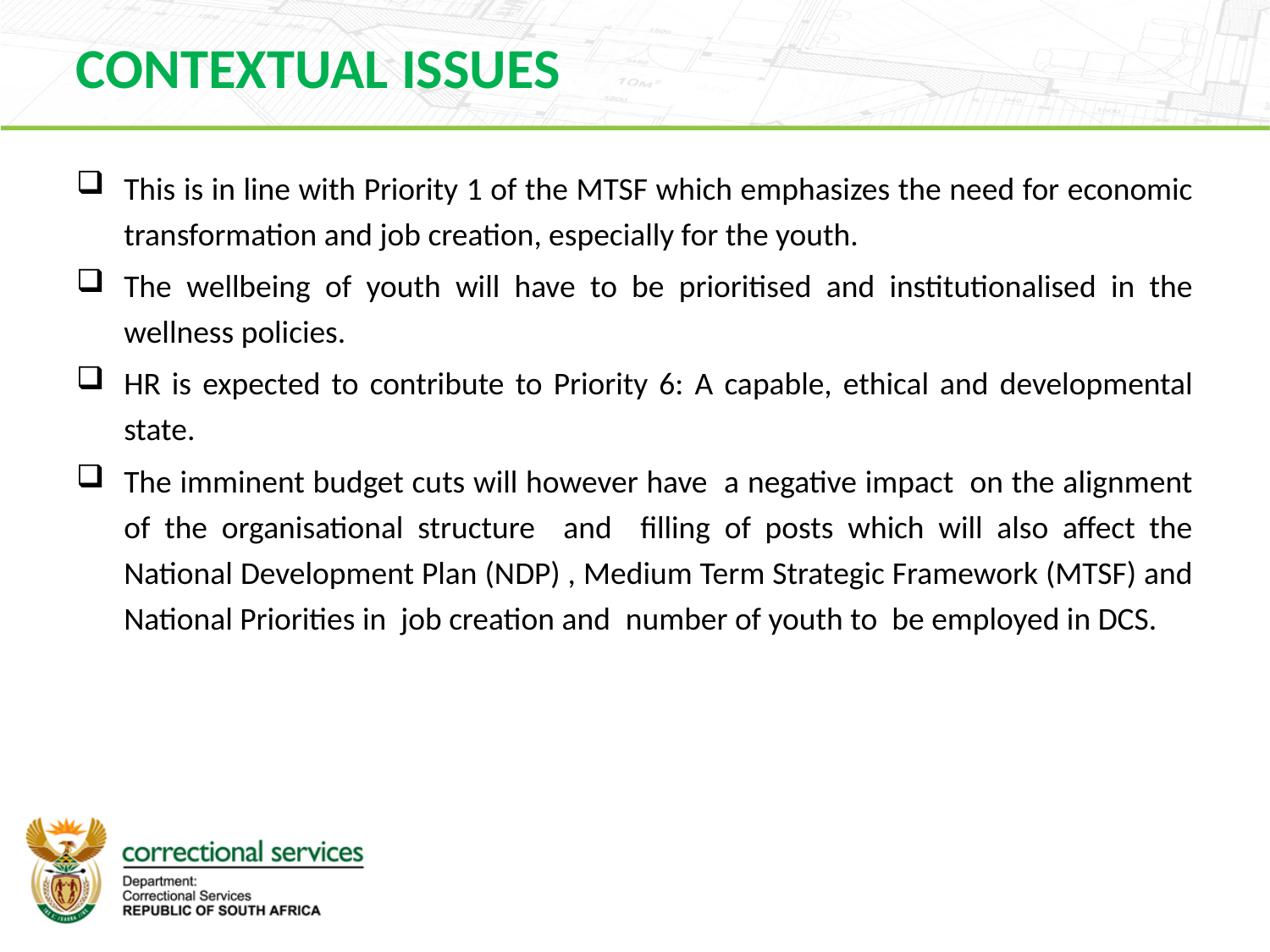

CONTEXTUAL ISSUES
This is in line with Priority 1 of the MTSF which emphasizes the need for economic transformation and job creation, especially for the youth.
The wellbeing of youth will have to be prioritised and institutionalised in the wellness policies.
HR is expected to contribute to Priority 6: A capable, ethical and developmental state.
The imminent budget cuts will however have  a negative impact  on the alignment of the organisational structure  and  filling of posts which will also affect the National Development Plan (NDP) , Medium Term Strategic Framework (MTSF) and National Priorities in  job creation and  number of youth to  be employed in DCS.